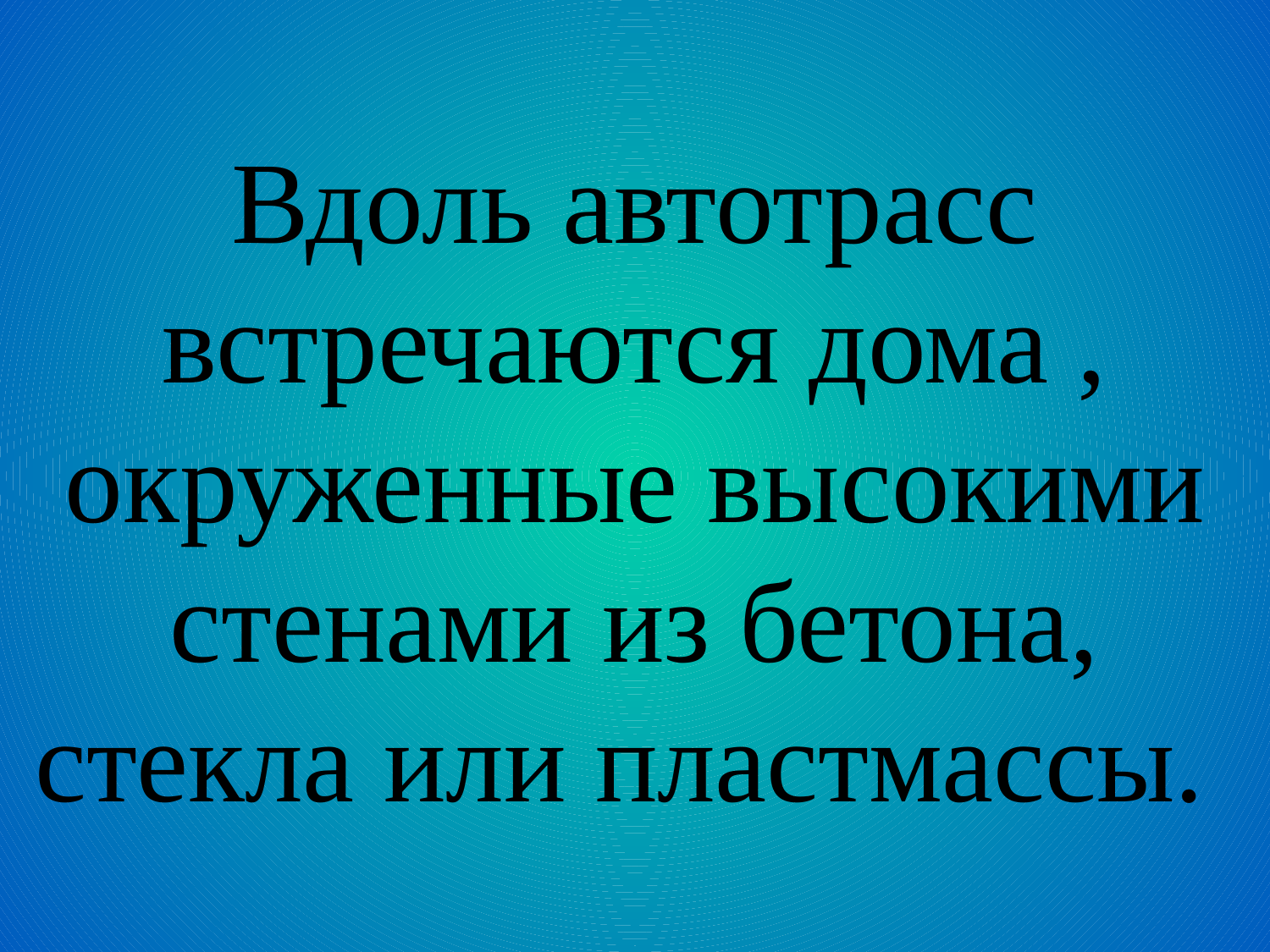

# Вдоль автотрасс встречаются дома , окруженные высокими стенами из бетона, стекла или пластмассы.